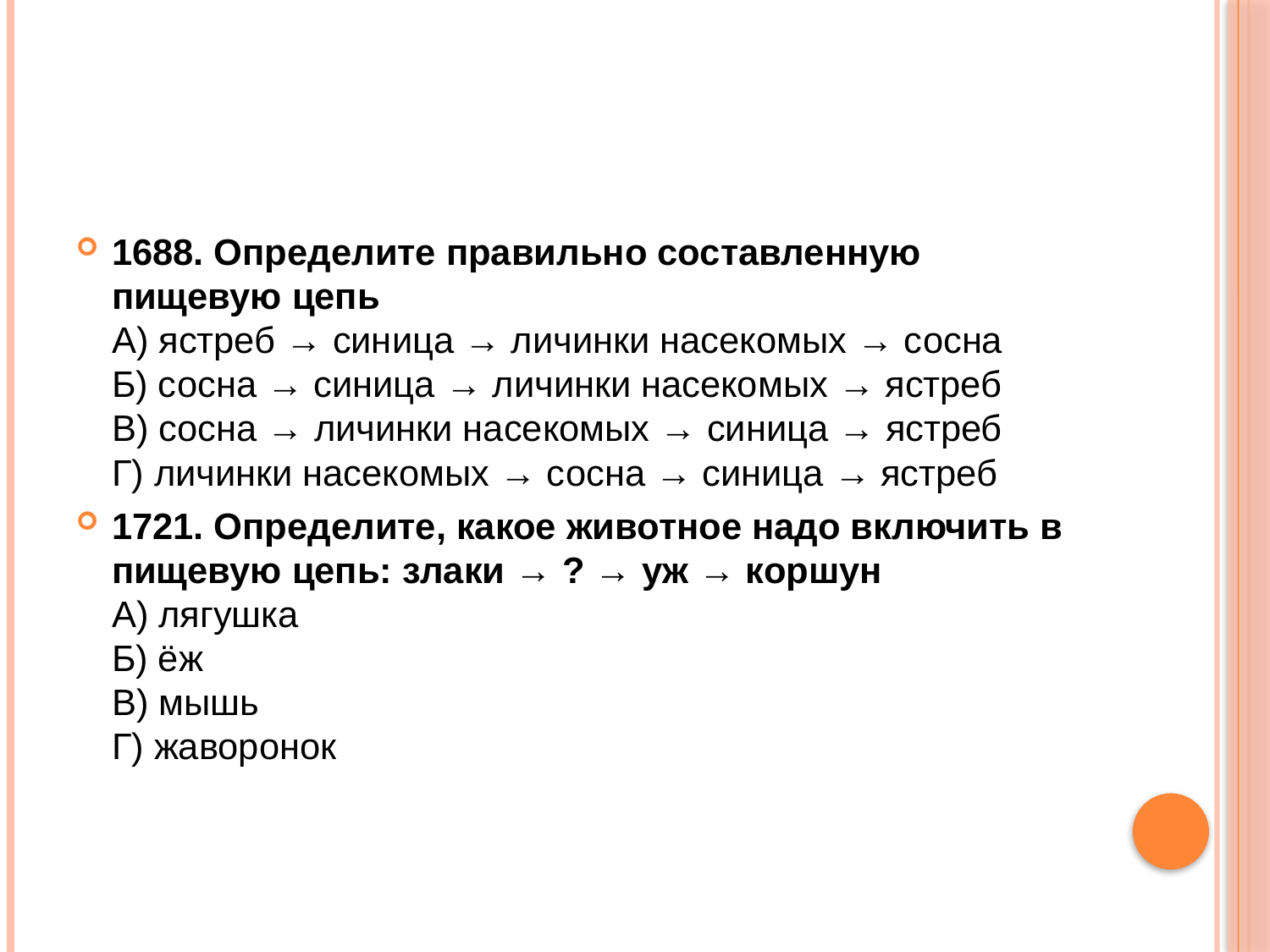

#
1688. Определите правильно составленную пищевую цепь
А) ястреб → синица → личинки насекомых → сосна
Б) сосна → синица → личинки насекомых → ястреб
В) сосна → личинки насекомых → синица → ястреб
Г) личинки насекомых → сосна → синица → ястреб
1721. Определите, какое животное надо включить в пищевую цепь: злаки → ? → уж → коршун
А) лягушка
Б) ёж
В) мышь
Г) жаворонок